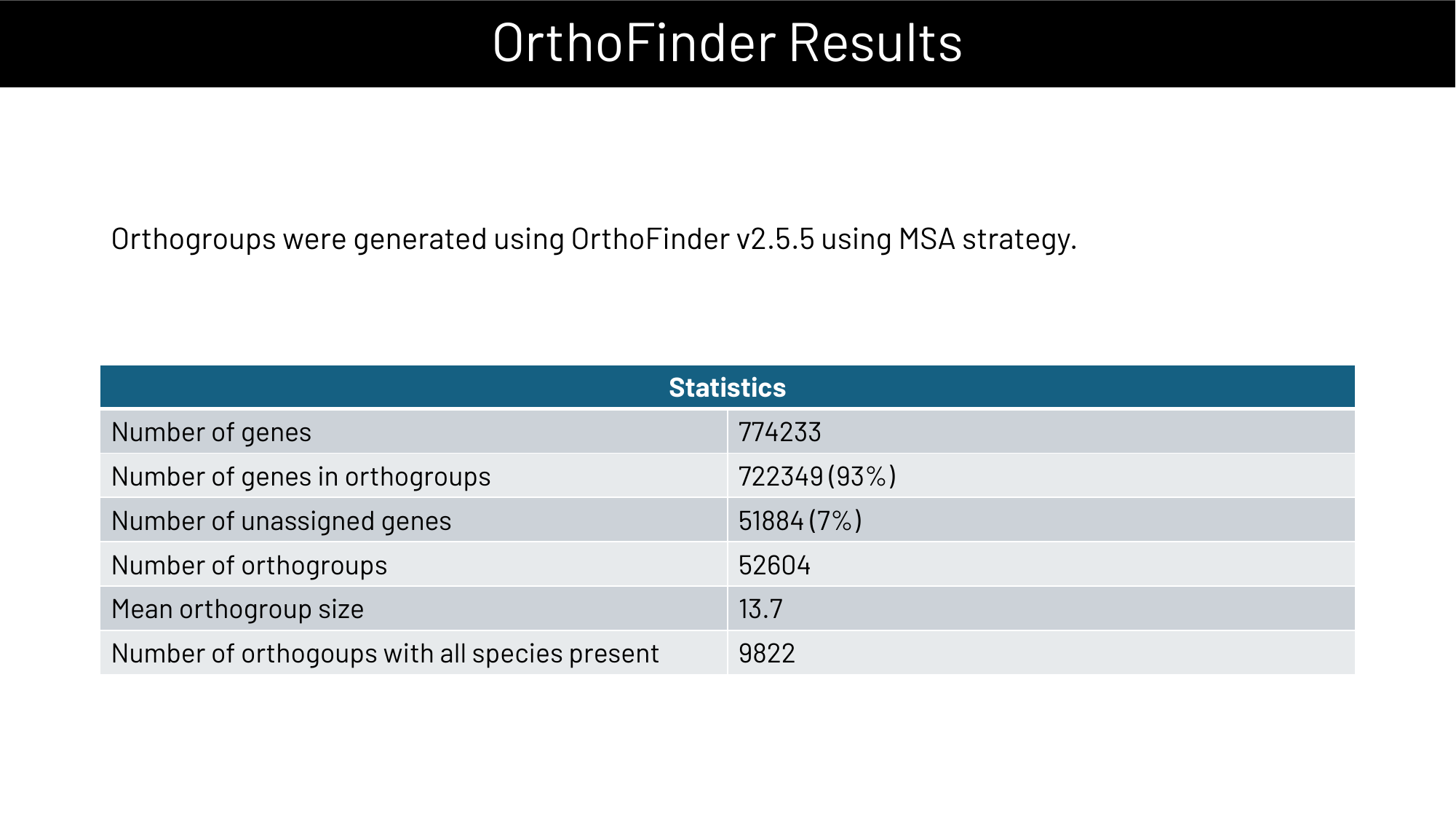

# OrthoFinder Results
Orthogroups were generated using OrthoFinder v2.5.5 using MSA strategy.
| Statistics |  |
| --- | --- |
| Number of genes | 774233 |
| Number of genes in orthogroups | 722349 (93%) |
| Number of unassigned genes | 51884 (7%) |
| Number of orthogroups | 52604 |
| Mean orthogroup size | 13.7 |
| Number of orthogoups with all species present | 9822 |